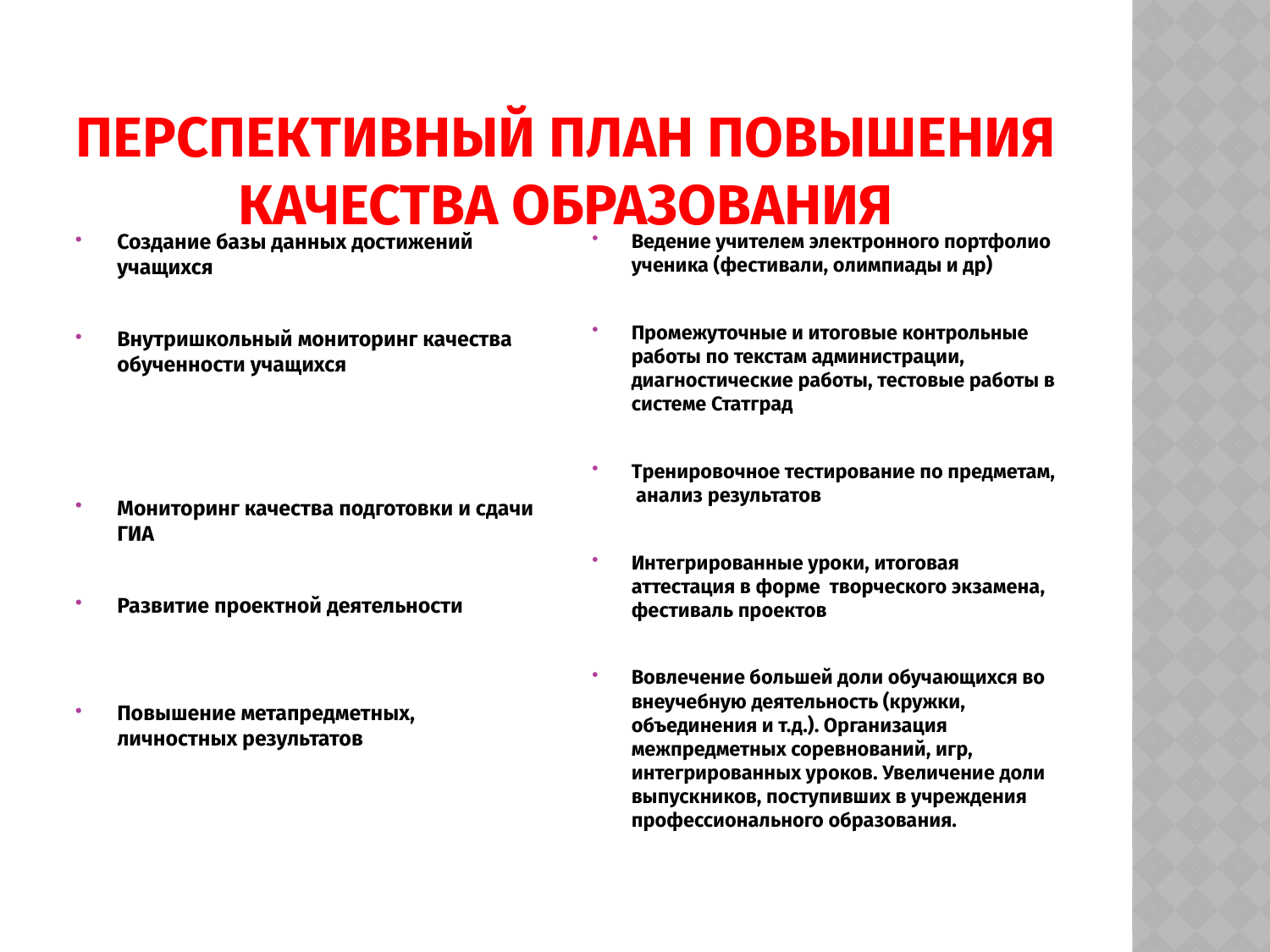

# Перспективный план повышения качества образования
Создание базы данных достижений учащихся

Внутришкольный мониторинг качества обученности учащихся

Мониторинг качества подготовки и сдачи ГИА

Развитие проектной деятельности

Повышение метапредметных, личностных результатов
Ведение учителем электронного портфолио ученика (фестивали, олимпиады и др)

Промежуточные и итоговые контрольные работы по текстам администрации, диагностические работы, тестовые работы в системе Статград

Тренировочное тестирование по предметам,  анализ результатов

Интегрированные уроки, итоговая аттестация в форме  творческого экзамена, фестиваль проектов

Вовлечение большей доли обучающихся во внеучебную деятельность (кружки, объединения и т.д.). Организация межпредметных соревнований, игр, интегрированных уроков. Увеличение доли выпускников, поступивших в учреждения профессионального образования.